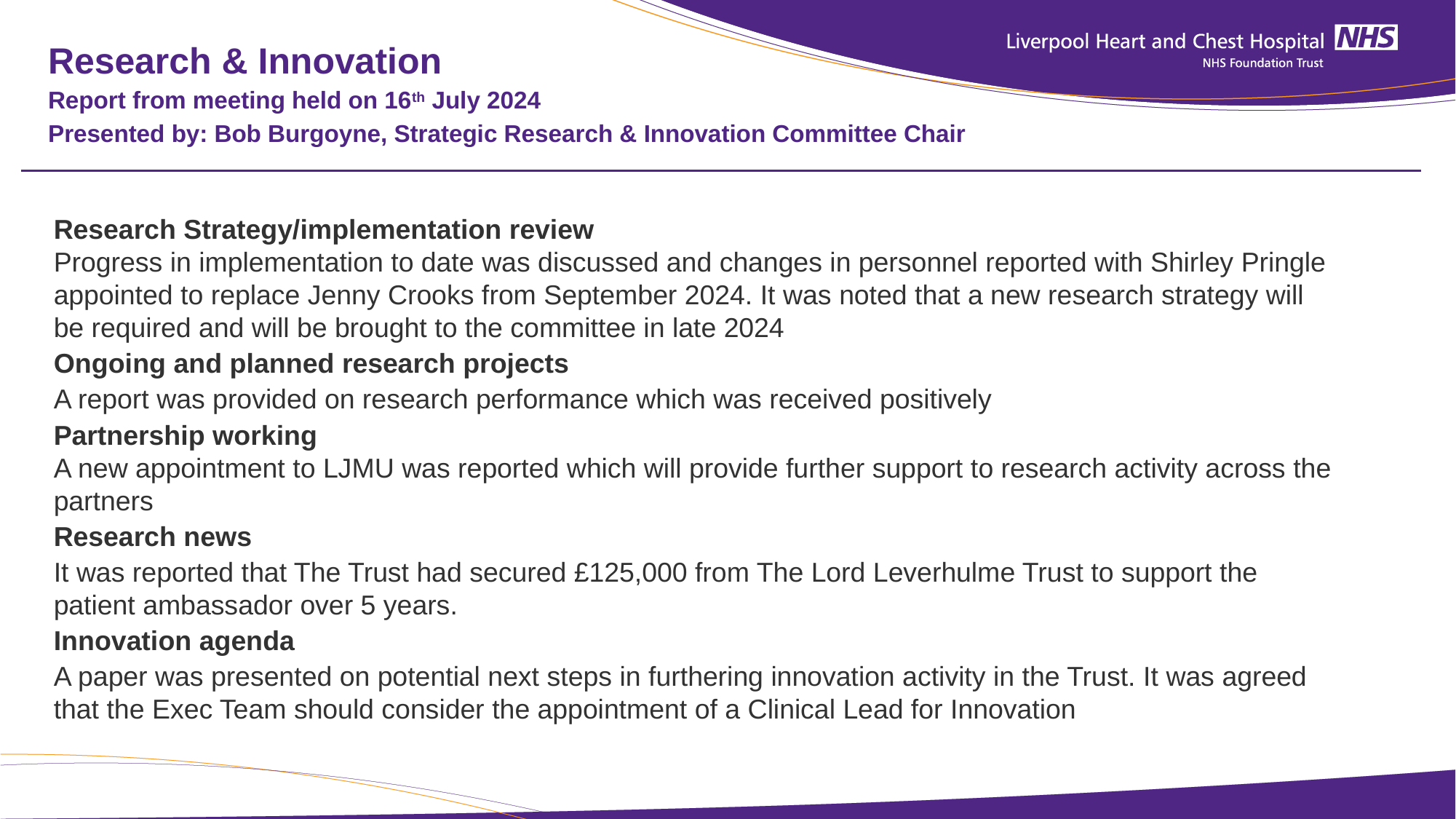

Research & Innovation
Report from meeting held on 16th July 2024
Presented by: Bob Burgoyne, Strategic Research & Innovation Committee Chair
Research Strategy/implementation review
Progress in implementation to date was discussed and changes in personnel reported with Shirley Pringle appointed to replace Jenny Crooks from September 2024. It was noted that a new research strategy will be required and will be brought to the committee in late 2024
Ongoing and planned research projects
A report was provided on research performance which was received positively
Partnership working
A new appointment to LJMU was reported which will provide further support to research activity across the partners
Research news
It was reported that The Trust had secured £125,000 from The Lord Leverhulme Trust to support the patient ambassador over 5 years.
Innovation agenda
A paper was presented on potential next steps in furthering innovation activity in the Trust. It was agreed that the Exec Team should consider the appointment of a Clinical Lead for Innovation